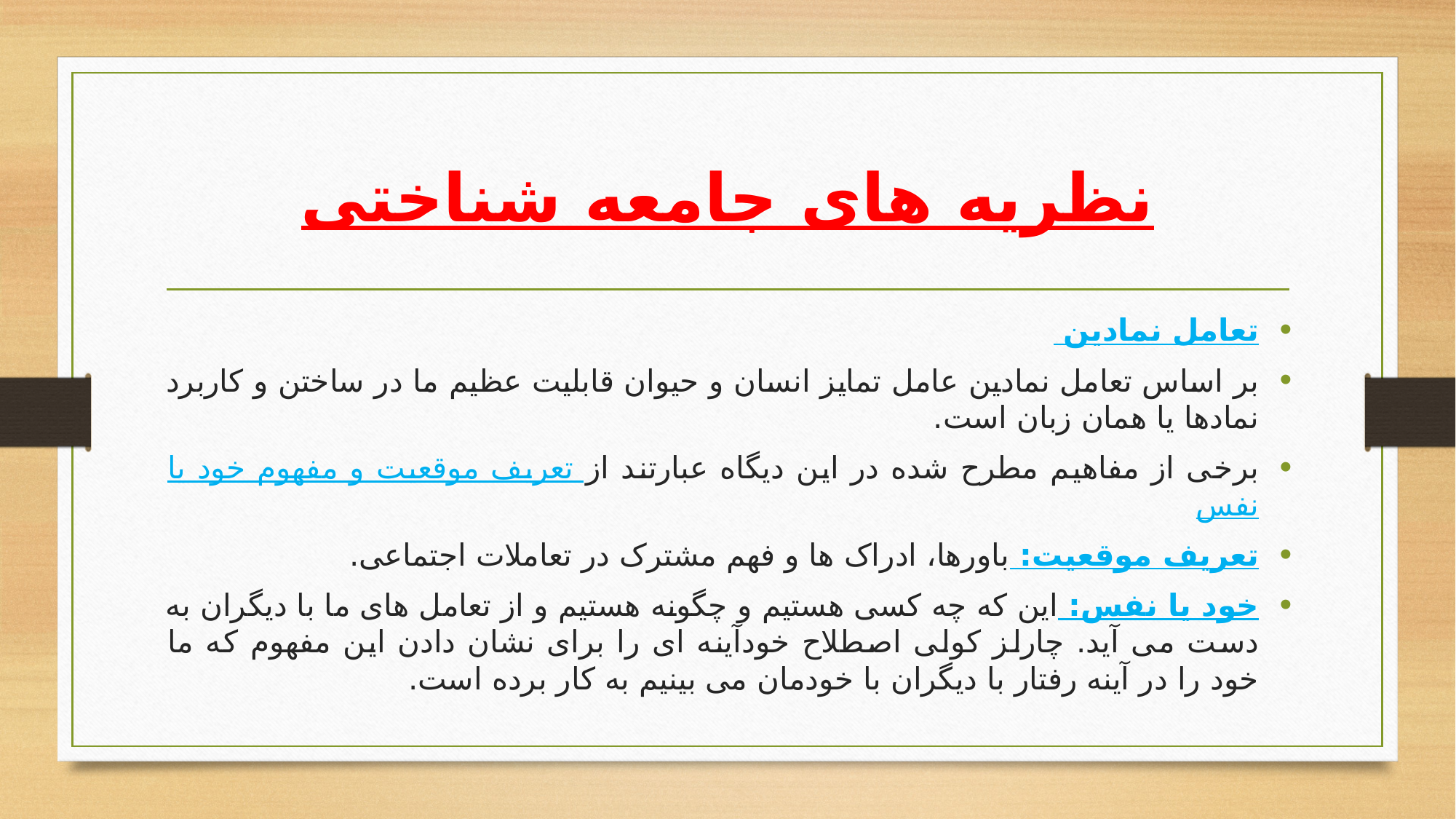

# نظریه های جامعه شناختی
تعامل نمادین
بر اساس تعامل نمادین عامل تمایز انسان و حیوان قابلیت عظیم ما در ساختن و کاربرد نمادها یا همان زبان است.
برخی از مفاهیم مطرح شده در این دیگاه عبارتند از تعریف موقعیت و مفهوم خود یا نفس
تعریف موقعیت: باورها، ادراک ها و فهم مشترک در تعاملات اجتماعی.
خود یا نفس: این که چه کسی هستیم و چگونه هستیم و از تعامل های ما با دیگران به دست می آید. چارلز کولی اصطلاح خودآینه ای را برای نشان دادن این مفهوم که ما خود را در آینه رفتار با دیگران با خودمان می بینیم به کار برده است.